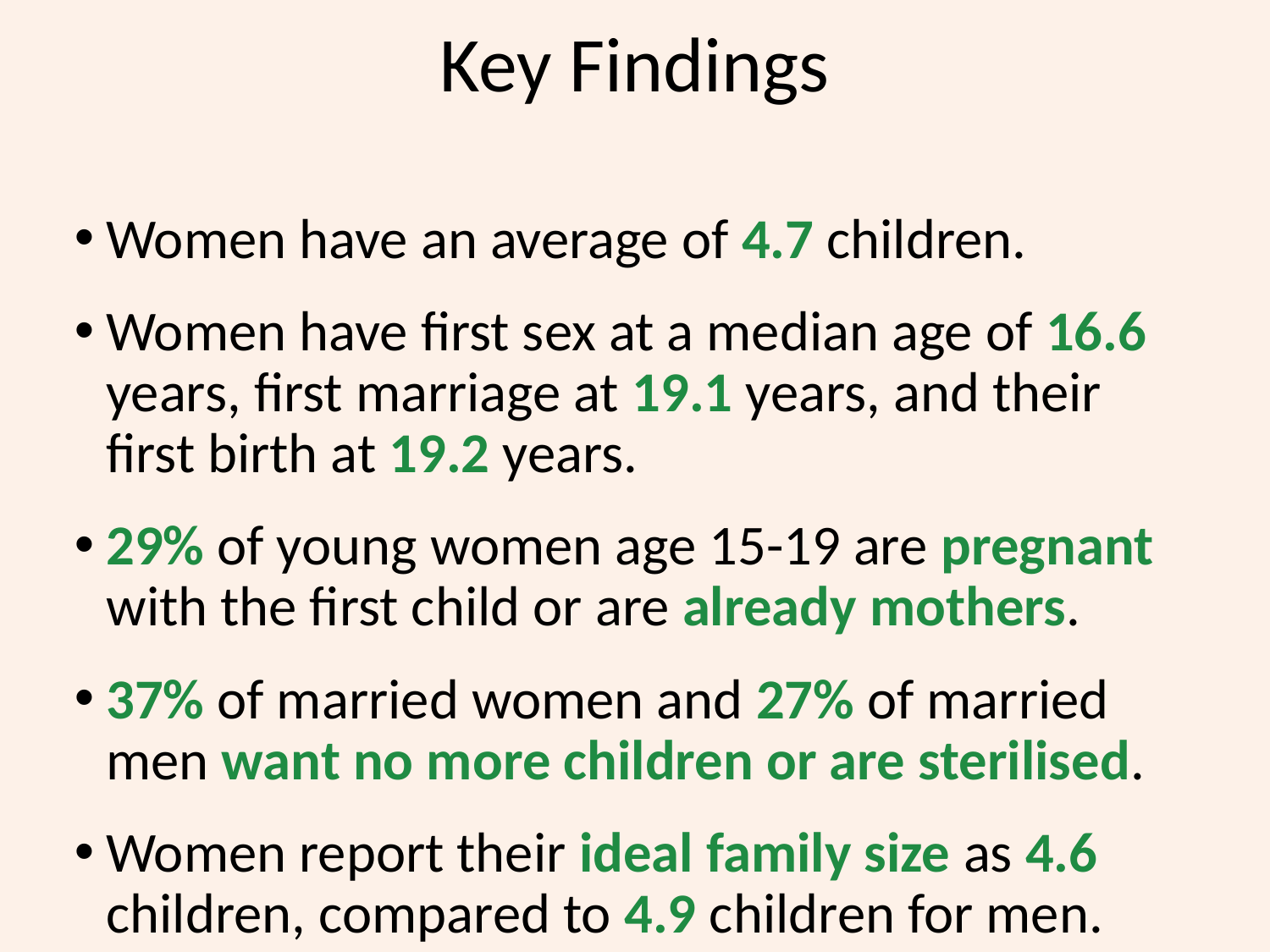

# Key Findings
Women have an average of 4.7 children.
Women have first sex at a median age of 16.6 years, first marriage at 19.1 years, and their first birth at 19.2 years.
29% of young women age 15-19 are pregnant with the first child or are already mothers.
37% of married women and 27% of married men want no more children or are sterilised.
Women report their ideal family size as 4.6 children, compared to 4.9 children for men.